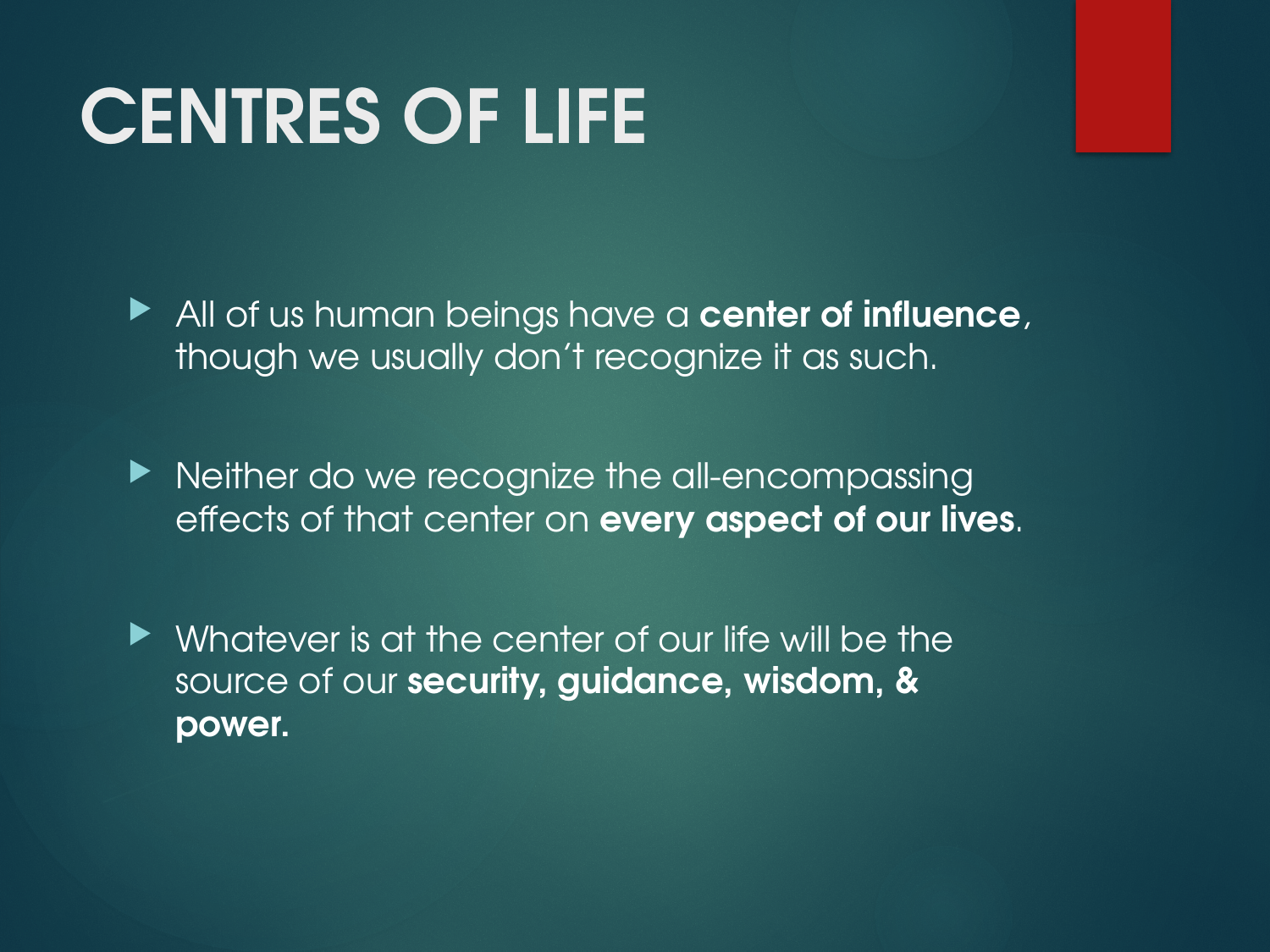

# CENTRES OF LIFE
All of us human beings have a center of influence, though we usually don’t recognize it as such.

Neither do we recognize the all-encompassing effects of that center on every aspect of our lives.

Whatever is at the center of our life will be the source of our security, guidance, wisdom, & power.